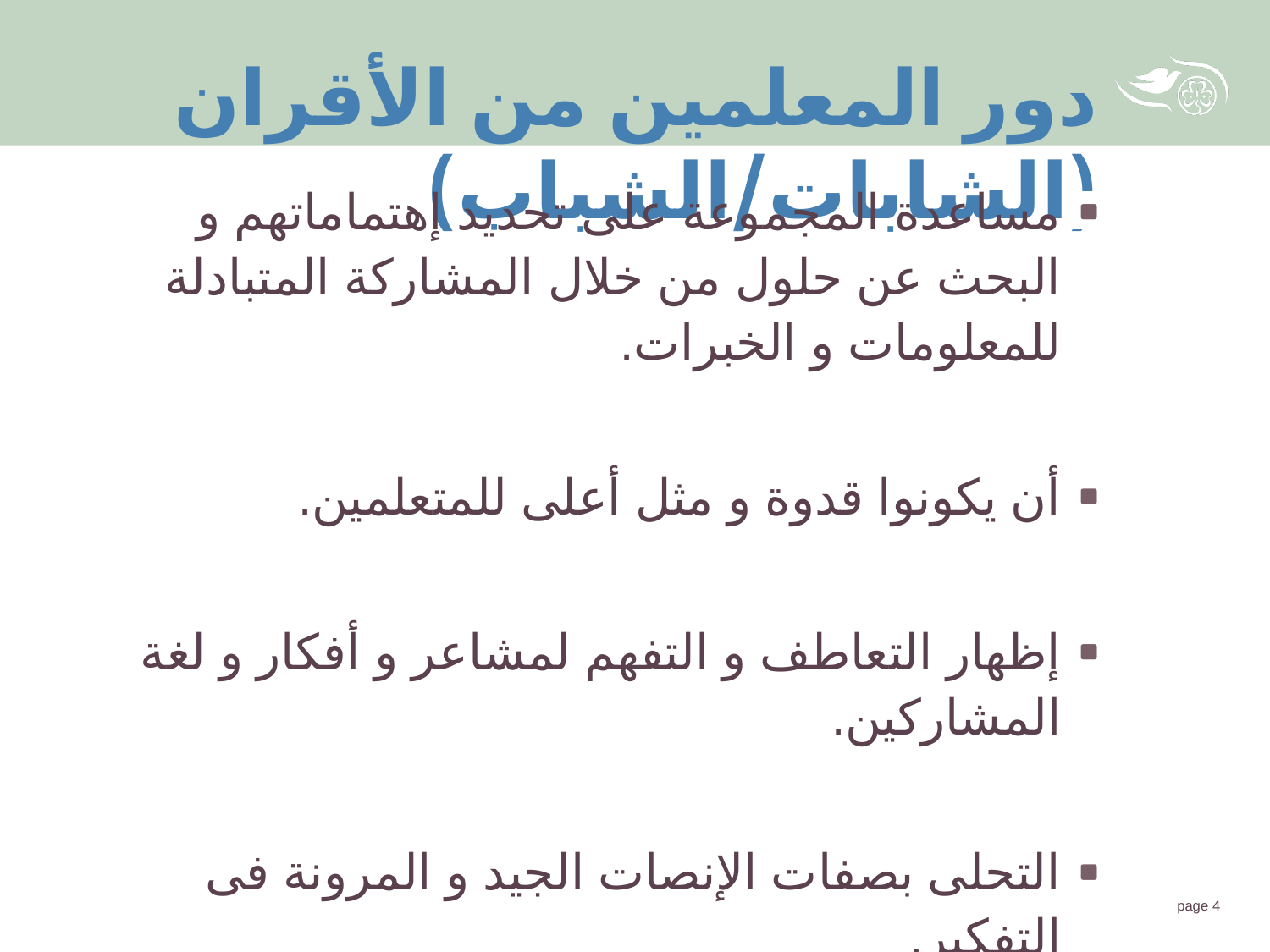

دور المعلمين من الأقران (الشابات/الشباب)
مساعدة المجموعة على تحديد إهتماماتهم و البحث عن حلول من خلال المشاركة المتبادلة للمعلومات و الخبرات.

أن يكونوا قدوة و مثل أعلى للمتعلمين.

إظهار التعاطف و التفهم لمشاعر و أفكار و لغة المشاركين.

التحلى بصفات الإنصات الجيد و المرونة فى التفكير.